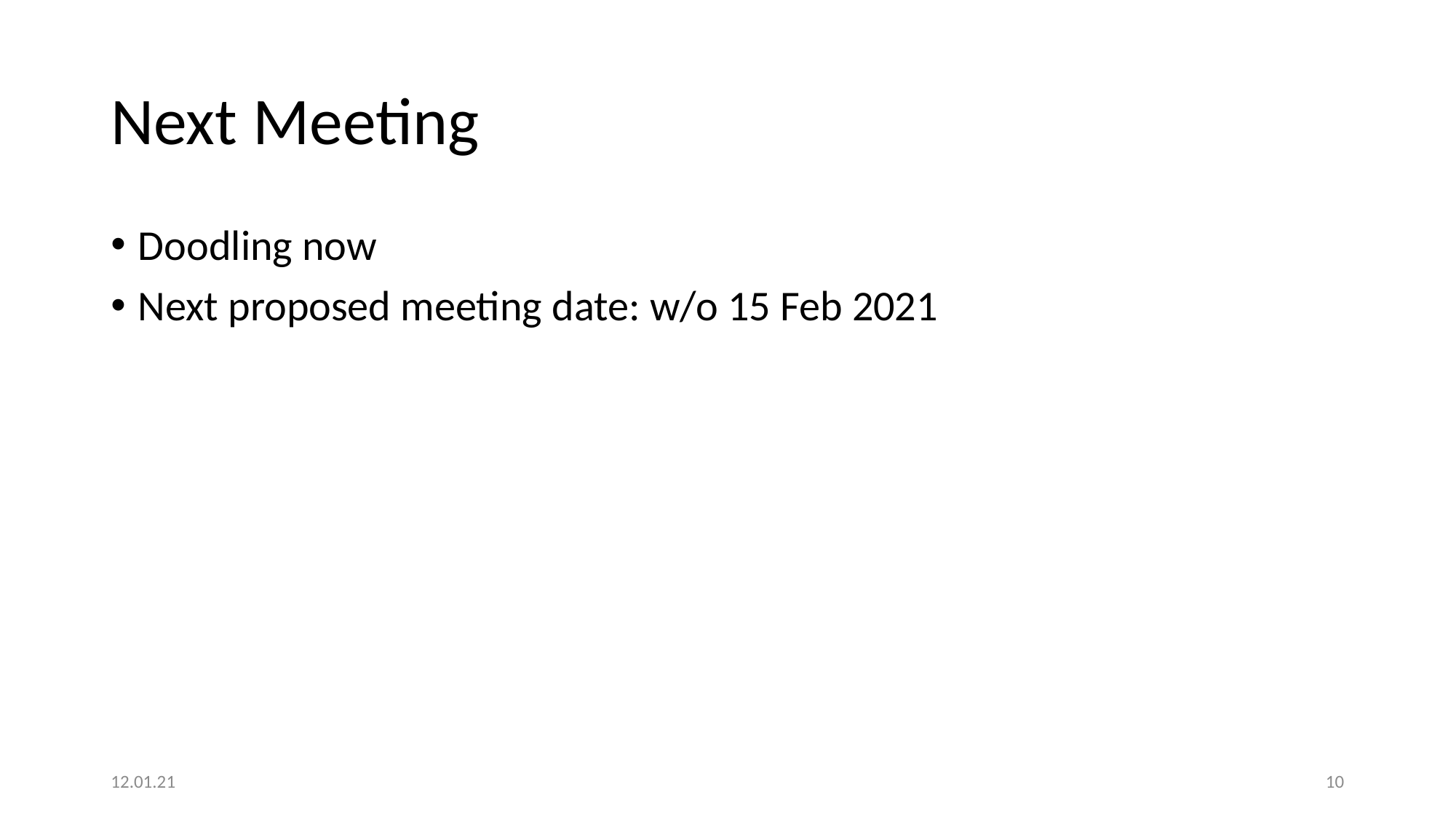

# Next Meeting
Doodling now
Next proposed meeting date: w/o 15 Feb 2021

12.01.21
10